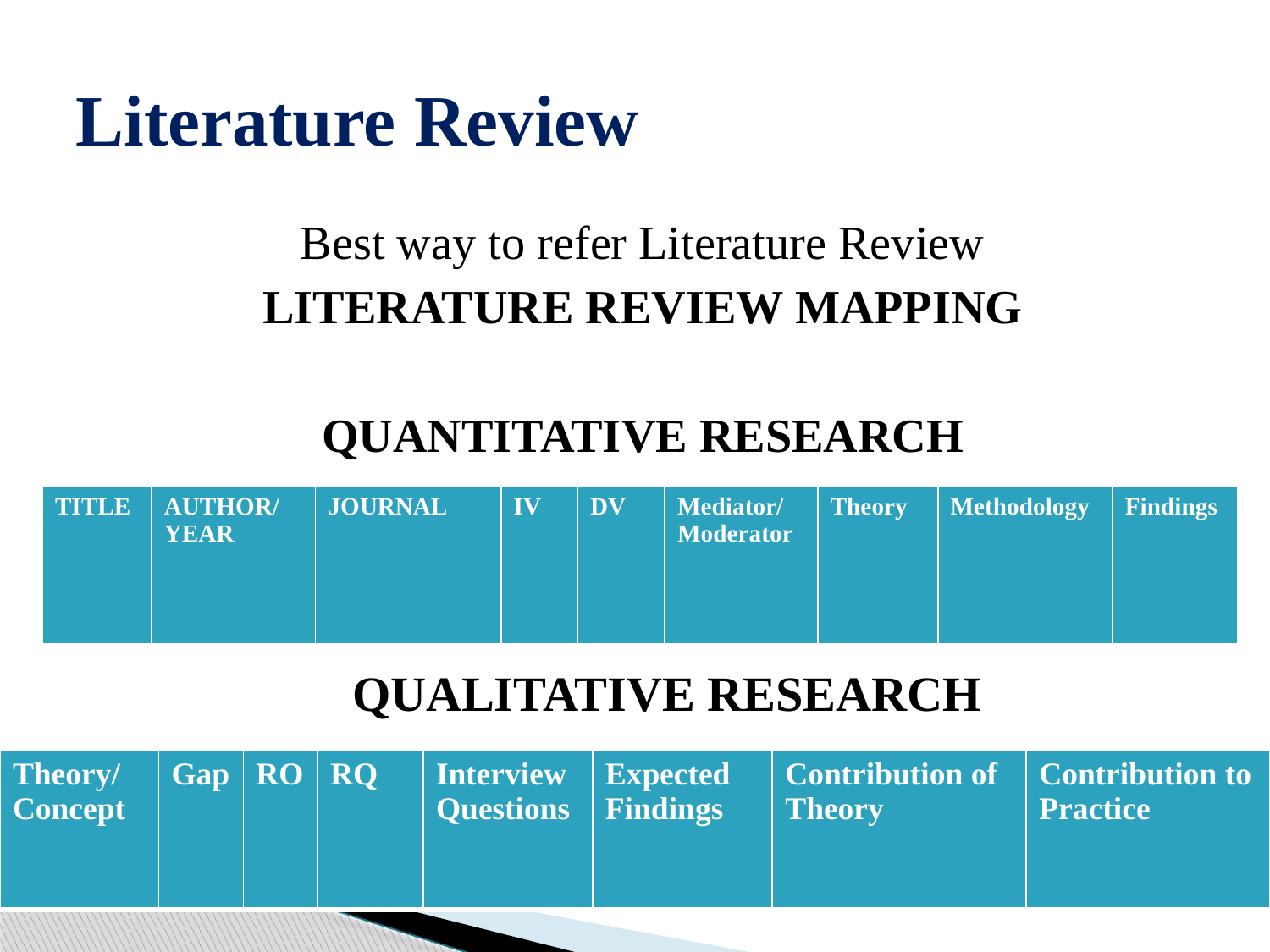

# Literature Review
Best way to refer Literature Review
LITERATURE REVIEW MAPPING

QUANTITATIVE RESEARCH
| TITLE | AUTHOR/ YEAR | JOURNAL | IV | DV | Mediator/Moderator | Theory | Methodology | Findings |
| --- | --- | --- | --- | --- | --- | --- | --- | --- |
QUALITATIVE RESEARCH

| Theory/Concept | Gap | RO | RQ | Interview Questions | Expected Findings | Contribution of Theory | Contribution to Practice |
| --- | --- | --- | --- | --- | --- | --- | --- |